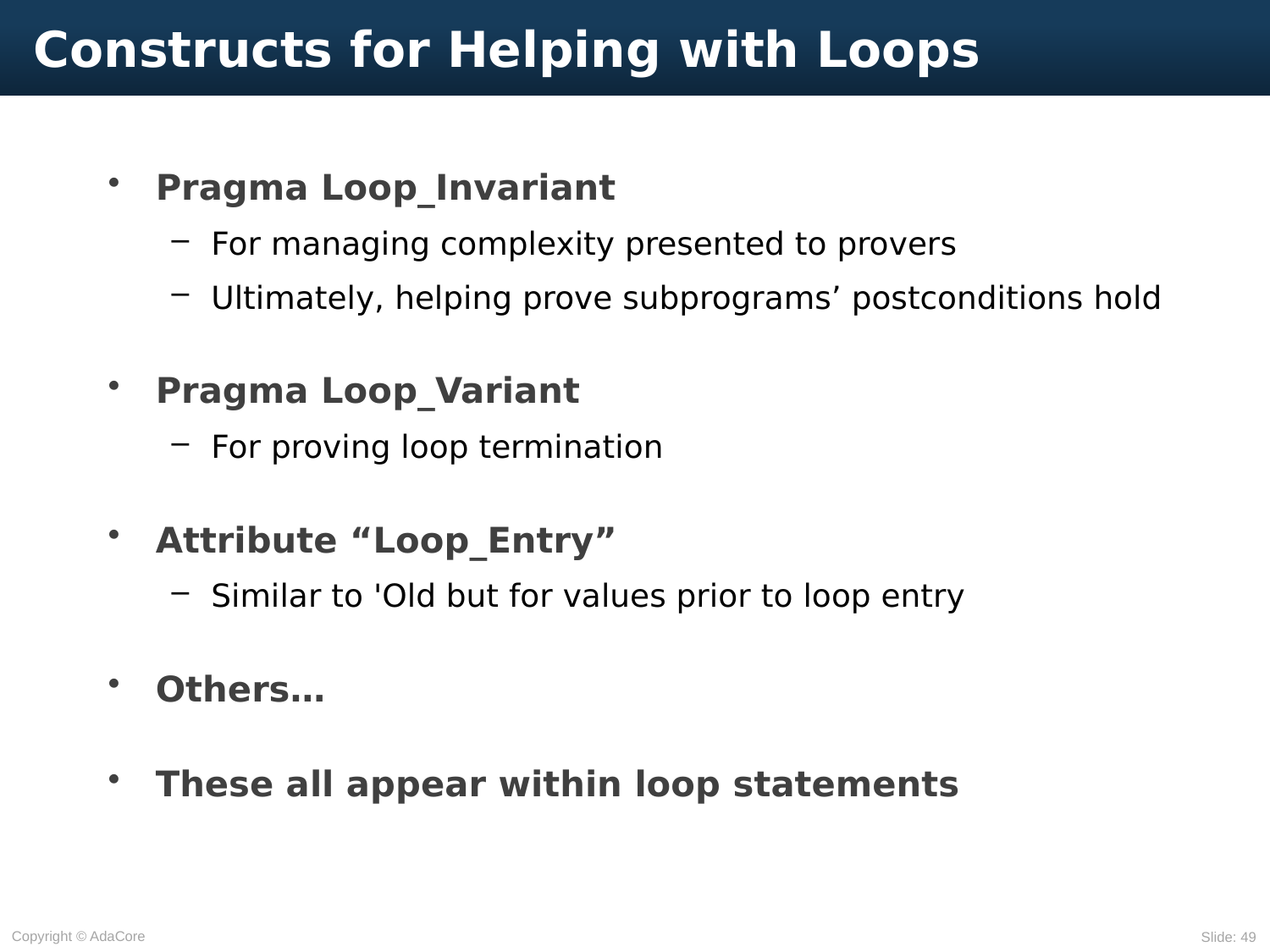

# Constructs for Helping with Loops
Pragma Loop_Invariant
For managing complexity presented to provers
Ultimately, helping prove subprograms’ postconditions hold
Pragma Loop_Variant
For proving loop termination
Attribute “Loop_Entry”
Similar to 'Old but for values prior to loop entry
Others…
These all appear within loop statements